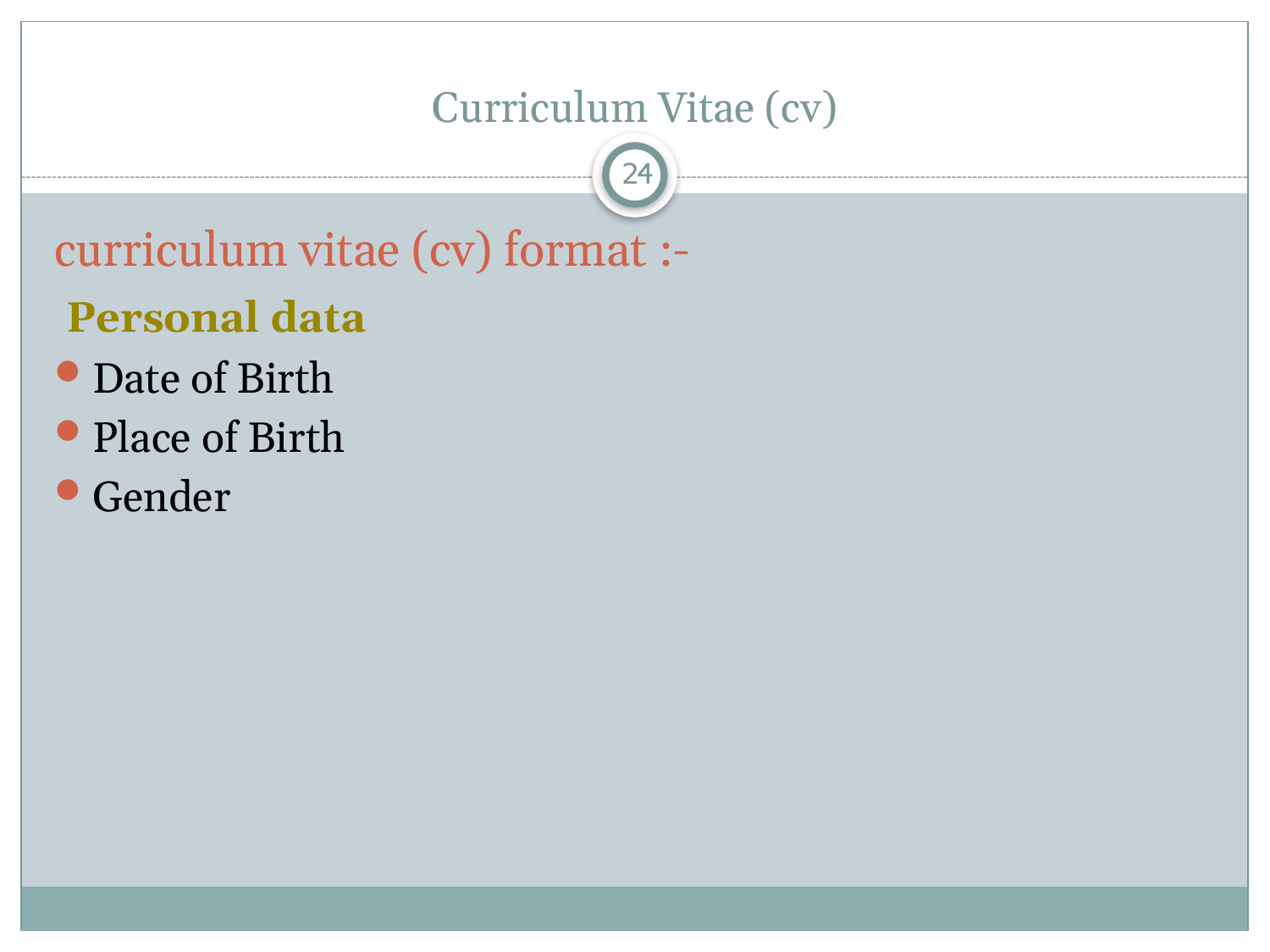

# Curriculum Vitae (cv)
24
curriculum vitae (cv) format :-
 Personal data
Date of Birth
Place of Birth
Gender